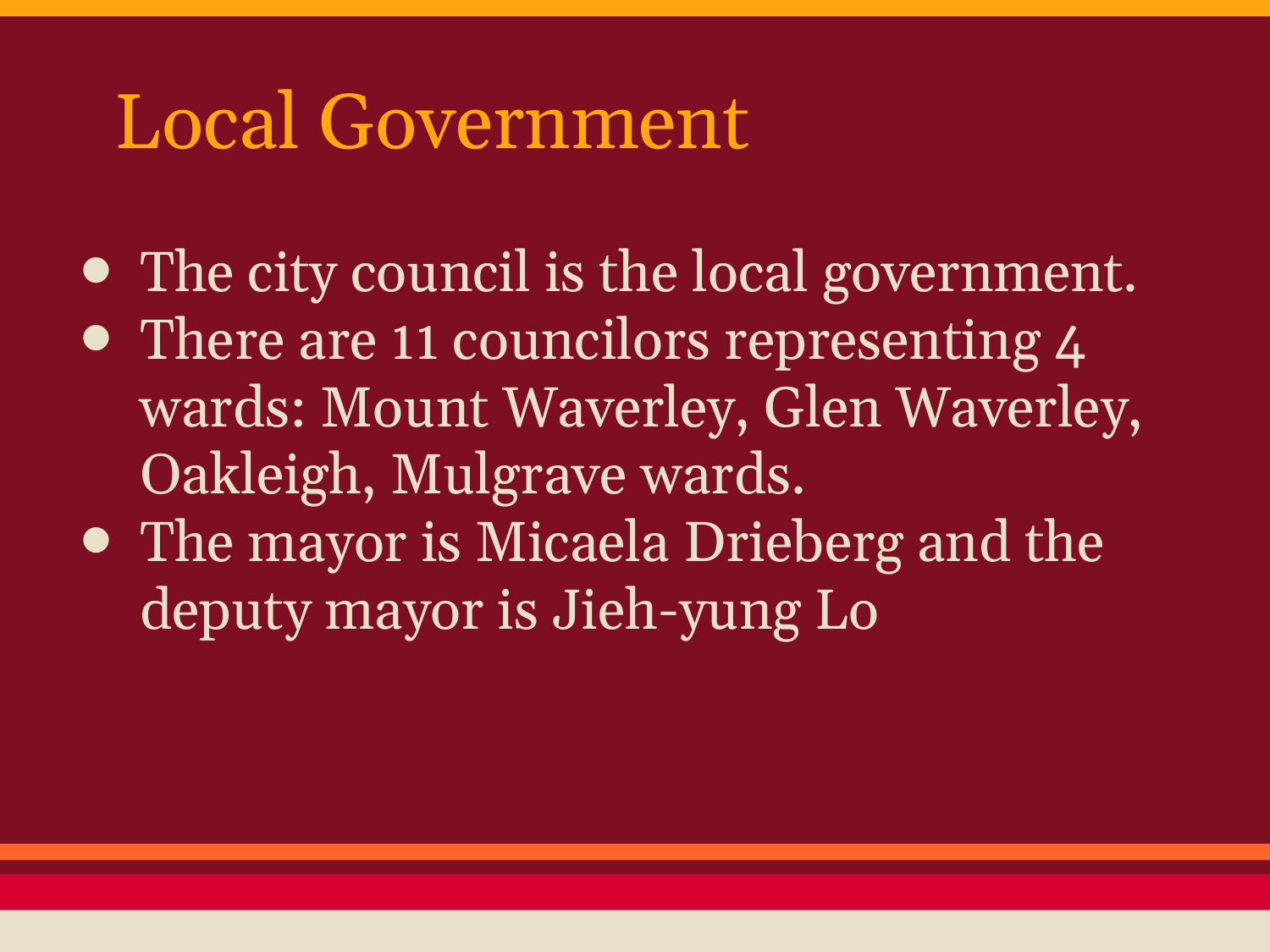

# Local Government
The city council is the local government.
There are 11 councilors representing 4 wards: Mount Waverley, Glen Waverley, Oakleigh, Mulgrave wards.
The mayor is Micaela Drieberg and the deputy mayor is Jieh-yung Lo